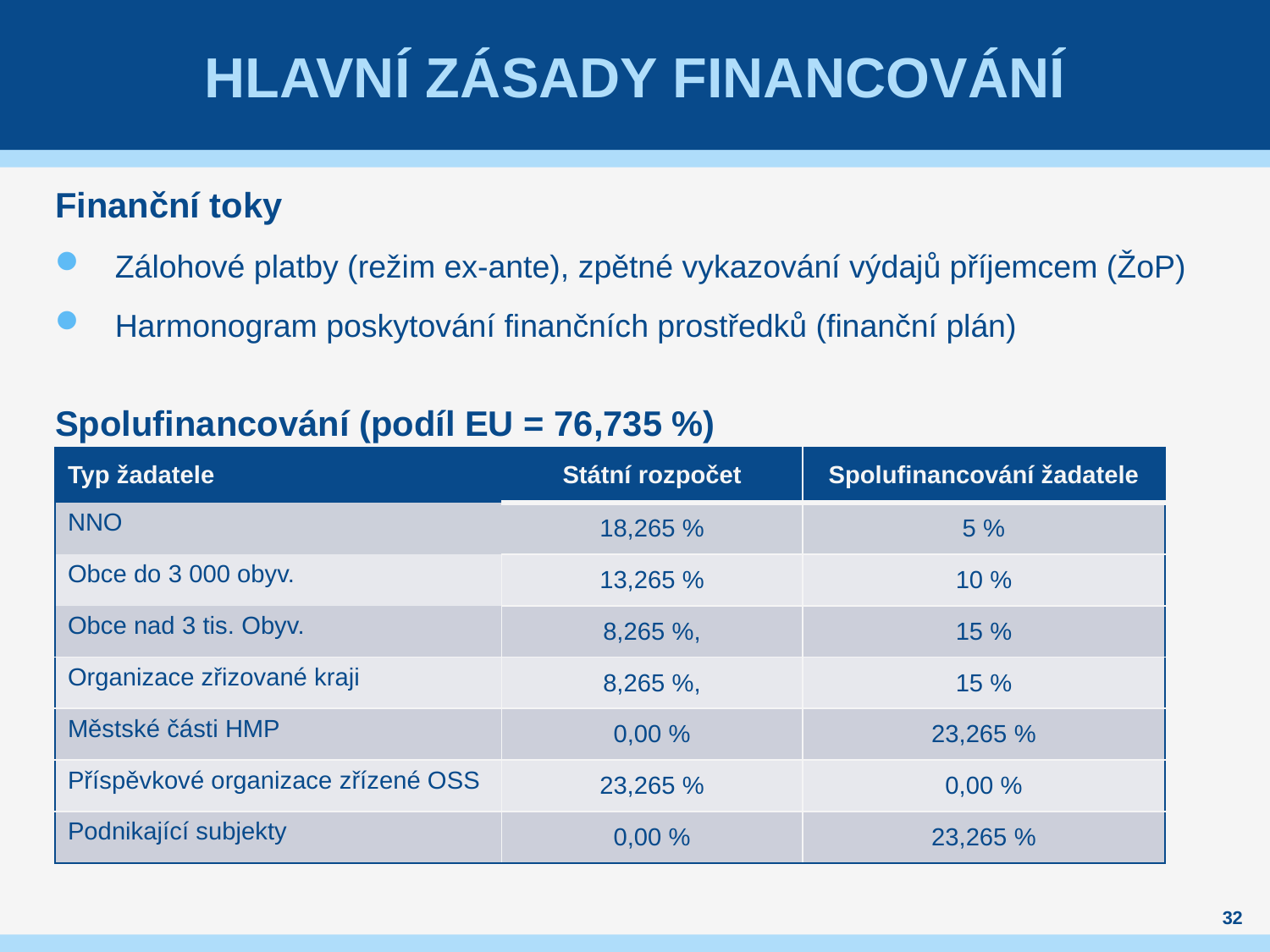

# Hlavní zásady financování
Finanční toky
Zálohové platby (režim ex-ante), zpětné vykazování výdajů příjemcem (ŽoP)
Harmonogram poskytování finančních prostředků (finanční plán)

Spolufinancování (podíl EU = 76,735 %)
| Typ žadatele | Státní rozpočet | Spolufinancování žadatele |
| --- | --- | --- |
| NNO | 18,265 % | 5 % |
| Obce do 3 000 obyv. | 13,265 % | 10 % |
| Obce nad 3 tis. Obyv. | 8,265 %, | 15 % |
| Organizace zřizované kraji | 8,265 %, | 15 % |
| Městské části HMP | 0,00 % | 23,265 % |
| Příspěvkové organizace zřízené OSS | 23,265 % | 0,00 % |
| Podnikající subjekty | 0,00 % | 23,265 % |
32